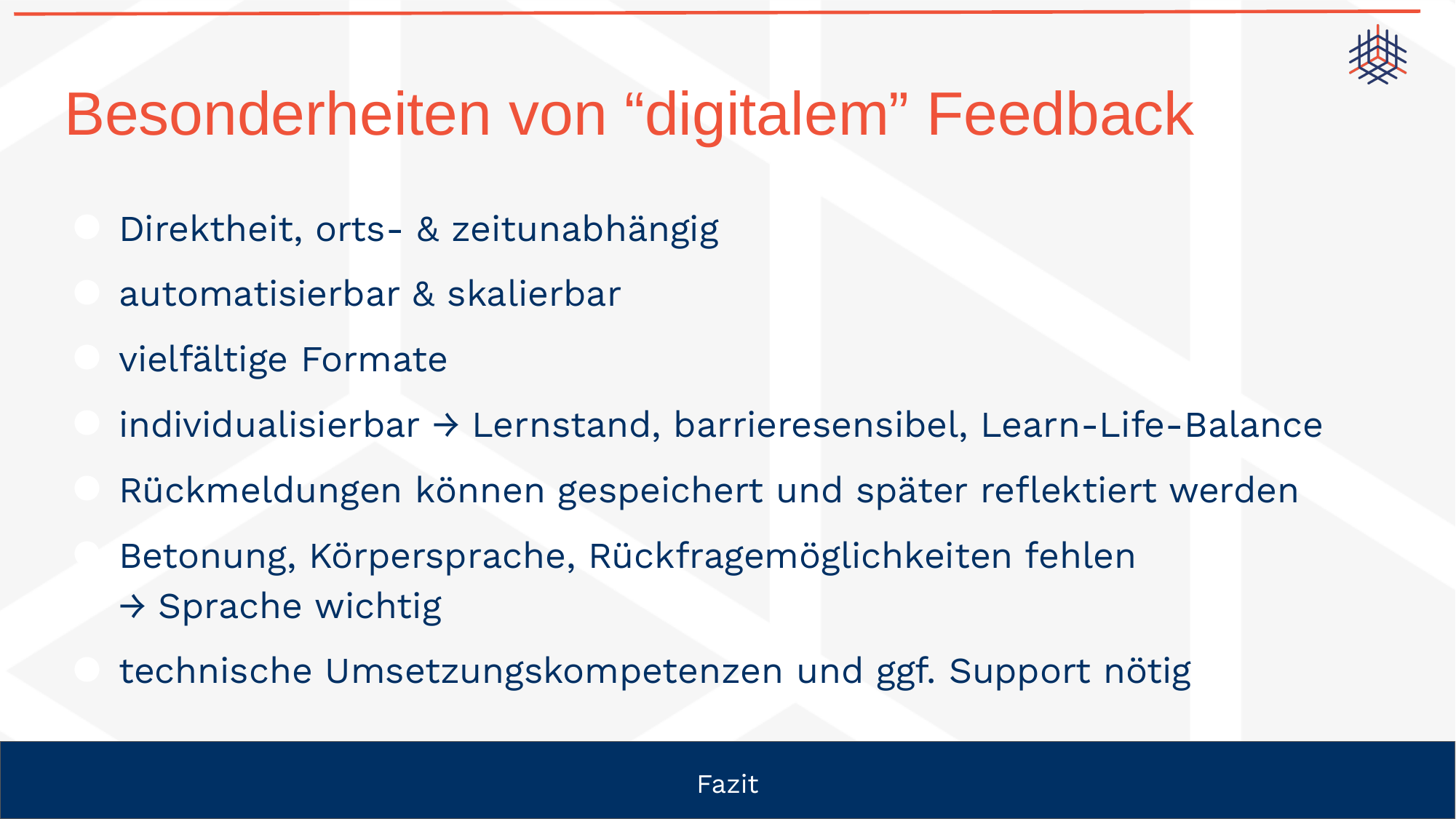

# Besonderheiten von “digitalem” Feedback
Direktheit, orts- & zeitunabhängig
automatisierbar & skalierbar
vielfältige Formate
individualisierbar → Lernstand, barrieresensibel, Learn-Life-Balance
Rückmeldungen können gespeichert und später reflektiert werden
Betonung, Körpersprache, Rückfragemöglichkeiten fehlen
→ Sprache wichtig
technische Umsetzungskompetenzen und ggf. Support nötig
Fazit